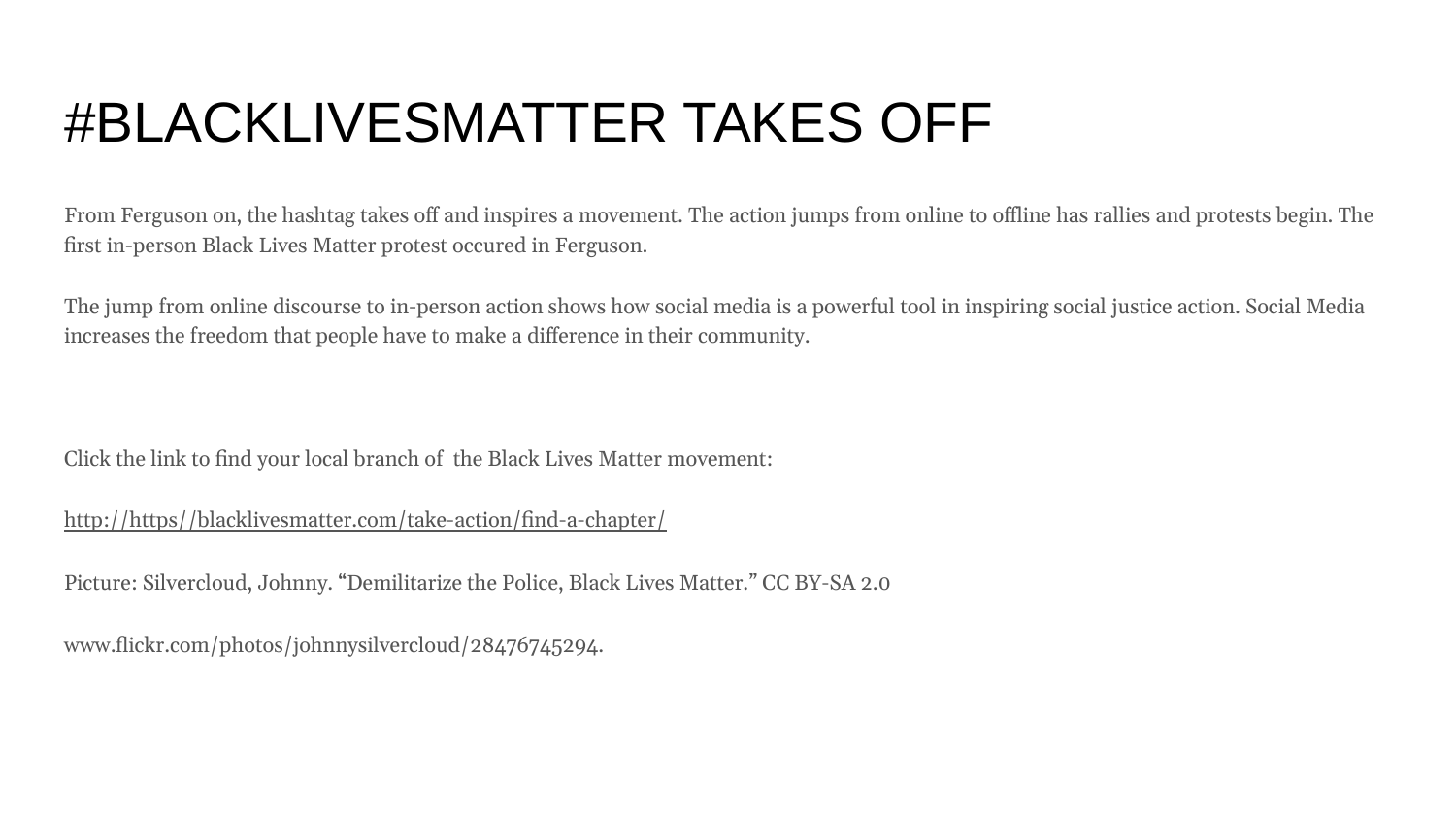

# #BLACKLIVESMATTER TAKES OFF
From Ferguson on, the hashtag takes off and inspires a movement. The action jumps from online to offline has rallies and protests begin. The first in-person Black Lives Matter protest occured in Ferguson.
The jump from online discourse to in-person action shows how social media is a powerful tool in inspiring social justice action. Social Media increases the freedom that people have to make a difference in their community.

Click the link to find your local branch of  the Black Lives Matter movement:
http://https//blacklivesmatter.com/take-action/find-a-chapter/
Picture: Silvercloud, Johnny. “Demilitarize the Police, Black Lives Matter.” CC BY-SA 2.0
www.flickr.com/photos/johnnysilvercloud/28476745294.